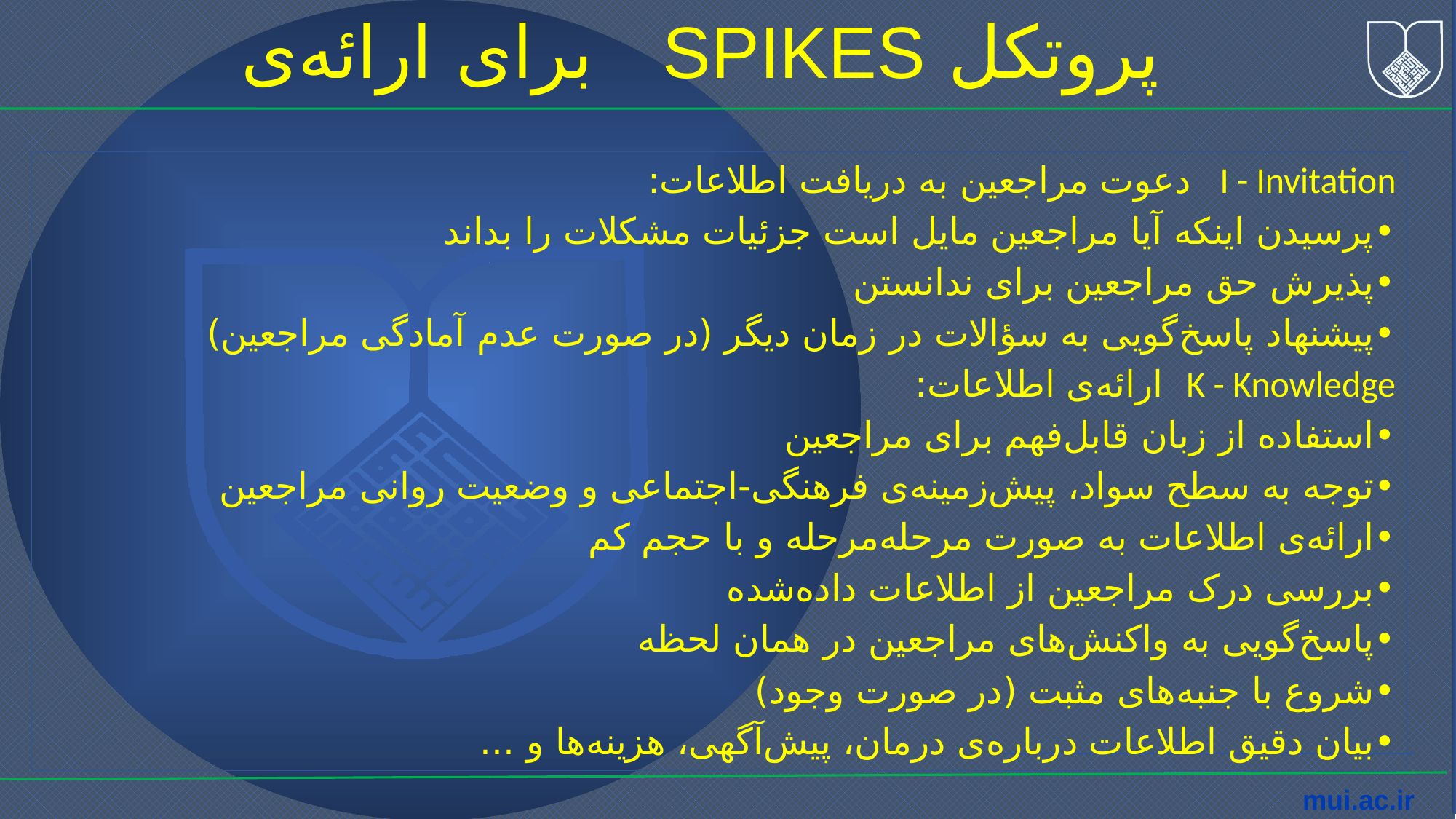

پروتکل SPIKES   برای ارائه‌ی
I - Invitation   دعوت مراجعین به دریافت اطلاعات:
•	پرسیدن اینکه آیا مراجعین مایل است جزئیات مشکلات را بداند
•	پذیرش حق مراجعین برای ندانستن
•	پیشنهاد پاسخ‌گویی به سؤالات در زمان دیگر (در صورت عدم آمادگی مراجعین)
K - Knowledge  ارائه‌ی اطلاعات:
•	استفاده از زبان قابل‌فهم برای مراجعین
•	توجه به سطح سواد، پیش‌زمینه‌ی فرهنگی-اجتماعی و وضعیت روانی مراجعین
•	ارائه‌ی اطلاعات به صورت مرحله‌مرحله و با حجم کم
•	بررسی درک مراجعین از اطلاعات داده‌شده
•	پاسخ‌گویی به واکنش‌های مراجعین در همان لحظه
•	شروع با جنبه‌های مثبت (در صورت وجود)
•	بیان دقیق اطلاعات درباره‌ی درمان، پیش‌آگهی، هزینه‌ها و ...